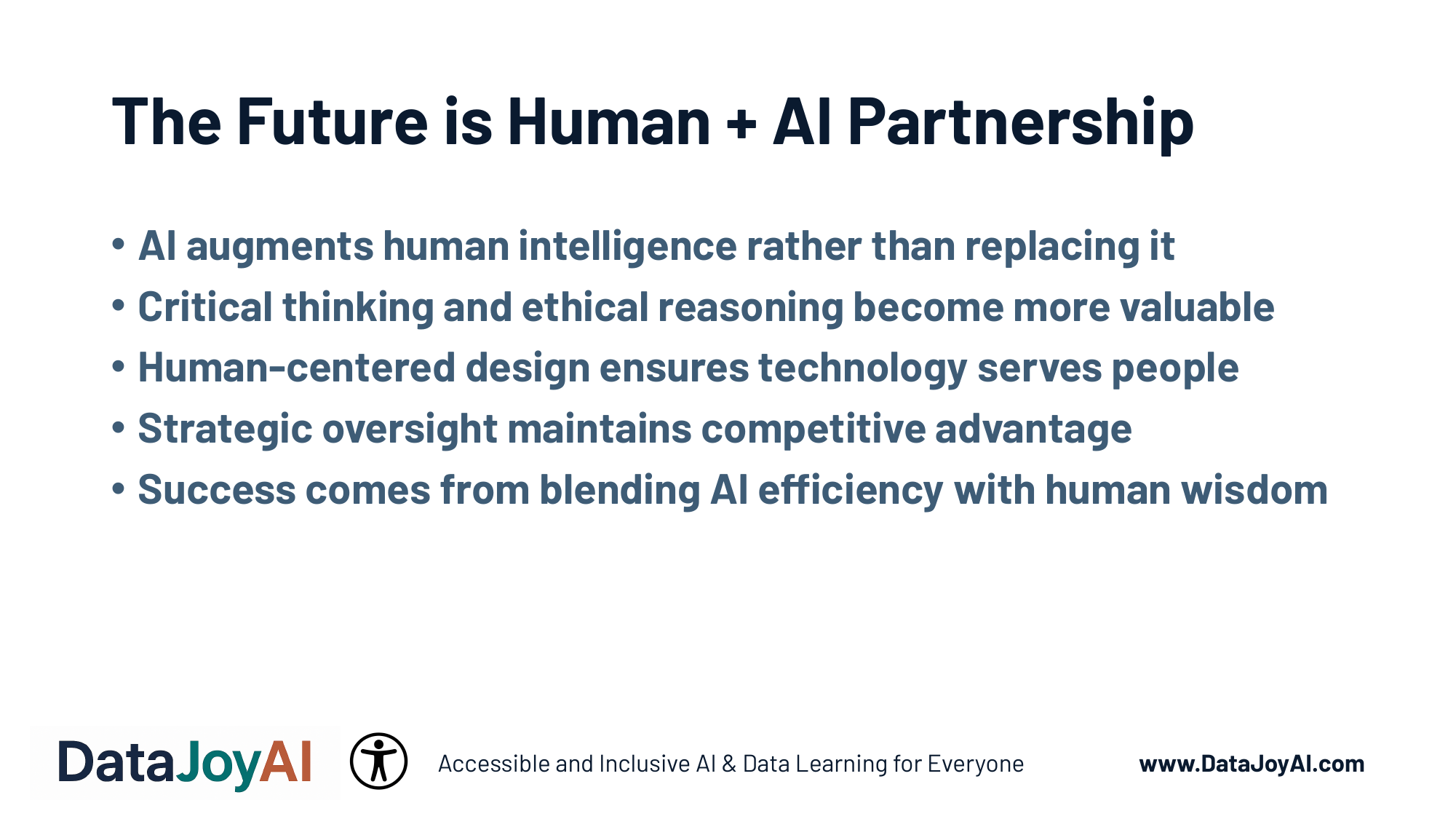

# The Future is Human + AI Partnership
AI augments human intelligence rather than replacing it
Critical thinking and ethical reasoning become more valuable
Human-centered design ensures technology serves people
Strategic oversight maintains competitive advantage
Success comes from blending AI efficiency with human wisdom